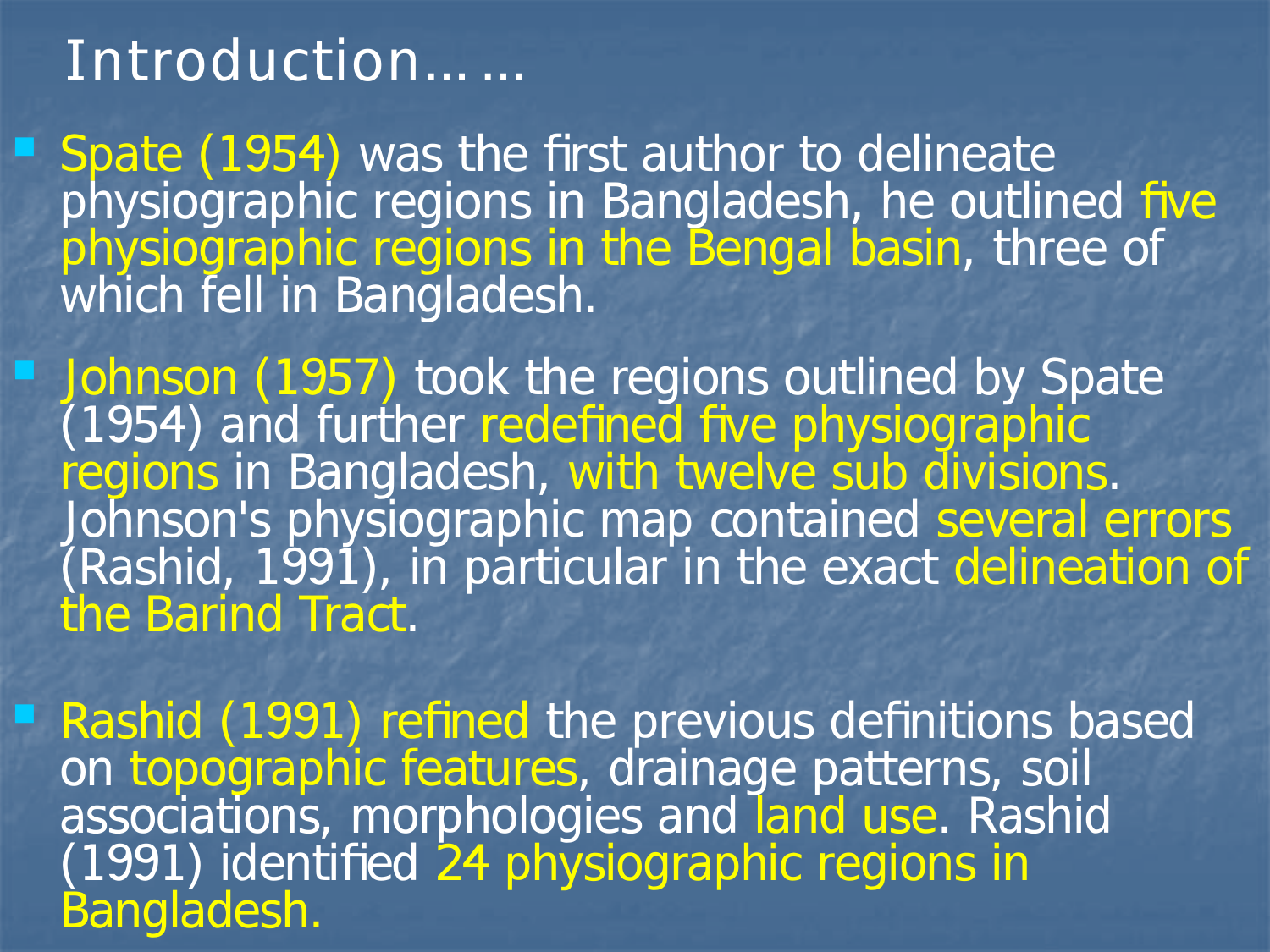

Introduction……
Spate (1954) was the first author to delineate physiographic regions in Bangladesh, he outlined five physiographic regions in the Bengal basin, three of which fell in Bangladesh.

Johnson (1957) took the regions outlined by Spate (1954) and further redefined five physiographic regions in Bangladesh, with twelve sub divisions. Johnson's physiographic map contained several errors (Rashid, 1991), in particular in the exact delineation of the Barind Tract.

Rashid (1991) refined the previous definitions based on topographic features, drainage patterns, soil associations, morphologies and land use. Rashid (1991) identified 24 physiographic regions in Bangladesh.